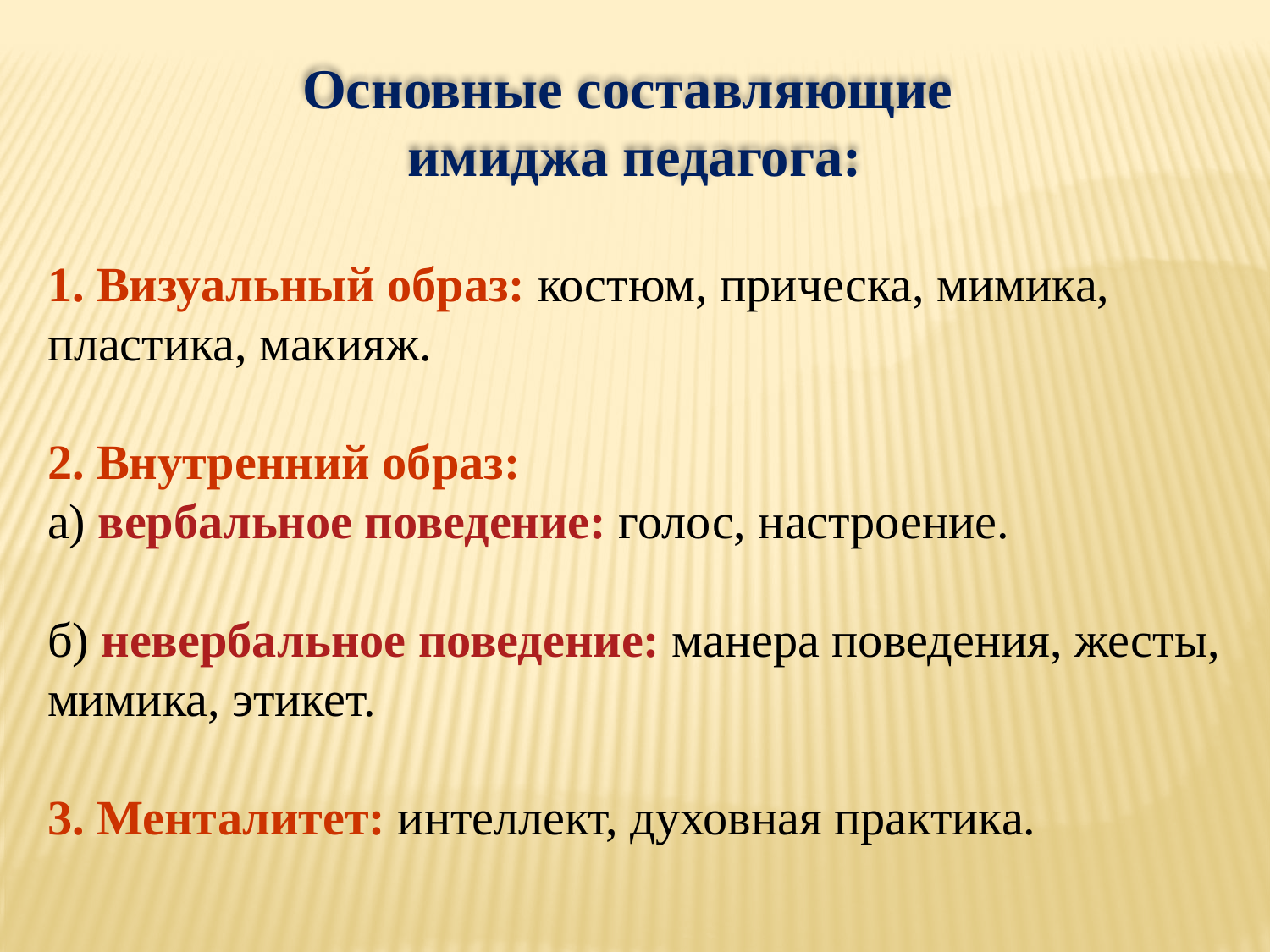

Основные составляющие
имиджа педагога:
1. Визуальный образ: костюм, прическа, мимика, пластика, макияж.

2. Внутренний образ:
а) вербальное поведение: голос, настроение.

б) невербальное поведение: манера поведения, жесты, мимика, этикет.

3. Менталитет: интеллект, духовная практика.